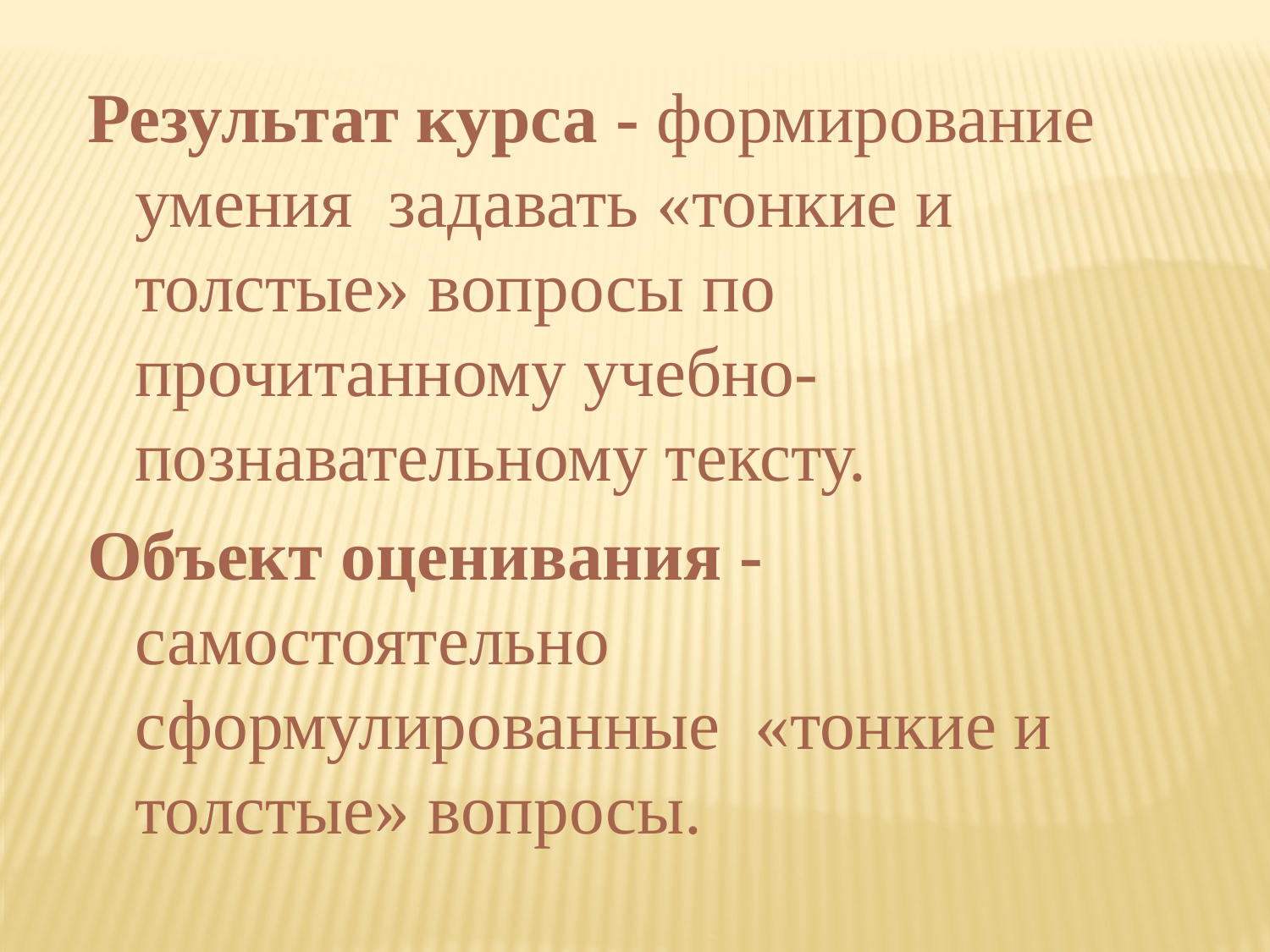

Результат курса - формирование умения  задавать «тонкие и толстые» вопросы по прочитанному учебно-познавательному тексту.
Объект оценивания -  самостоятельно сформулированные  «тонкие и толстые» вопросы.